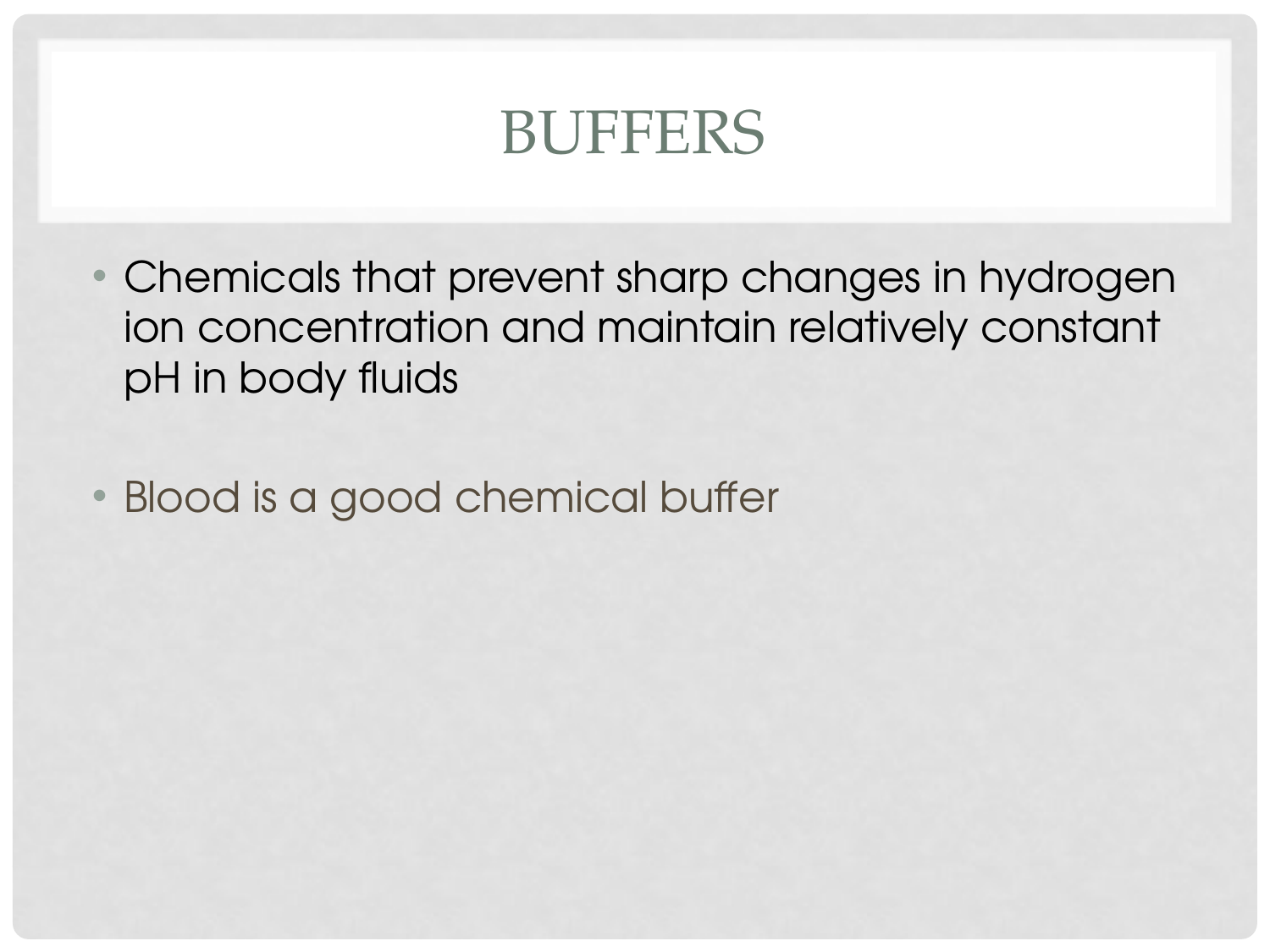

# Buffers
Chemicals that prevent sharp changes in hydrogen ion concentration and maintain relatively constant pH in body fluids

Blood is a good chemical buffer